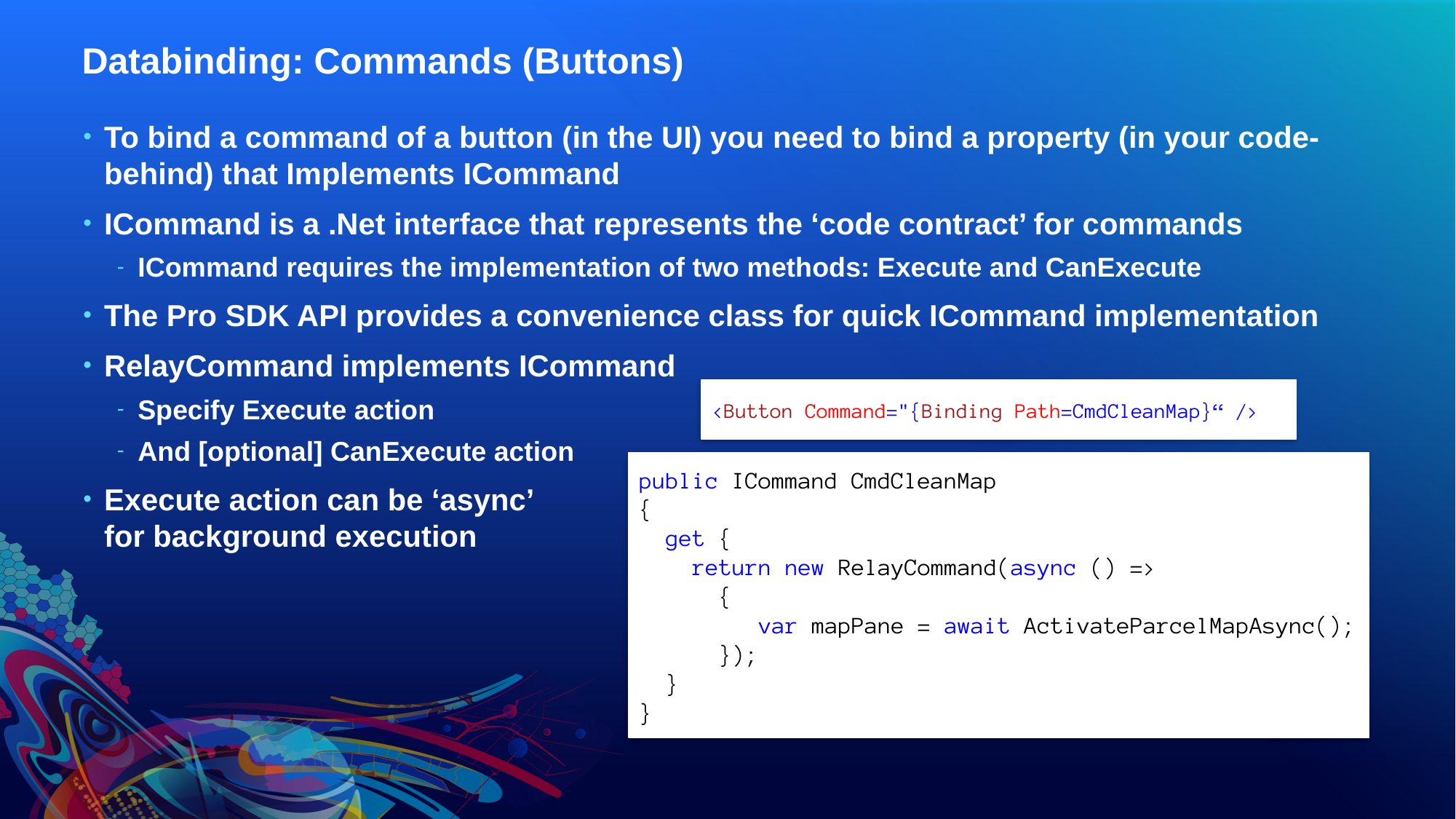

# Databinding: Commands (Buttons)
To bind a command of a button (in the UI) you need to bind a property (in your code-behind) that Implements ICommand
ICommand is a .Net interface that represents the ‘code contract’ for commands
ICommand requires the implementation of two methods: Execute and CanExecute
The Pro SDK API provides a convenience class for quick ICommand implementation
RelayCommand implements ICommand
Specify Execute action
And [optional] CanExecute action
Execute action can be ‘async’
for background execution

<Button Command="{Binding Path=CmdCleanMap}“ />
public ICommand CmdCleanMap
{
  get {
    return new RelayCommand(async () =>
      {
         var mapPane = await ActivateParcelMapAsync();
      });
  }
}